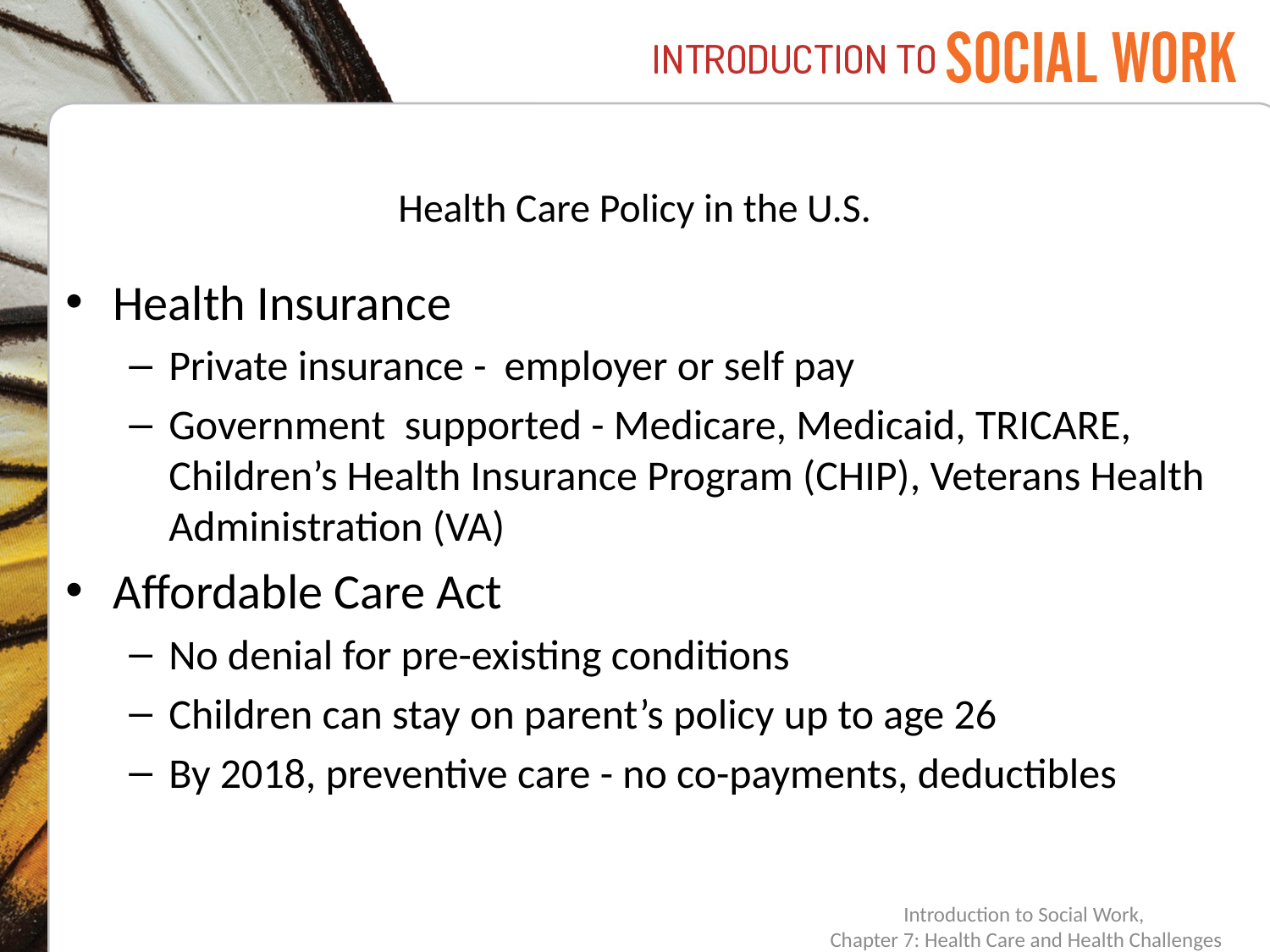

# Health Care Policy in the U.S.
Health Insurance
Private insurance -  employer or self pay
Government  supported - Medicare, Medicaid, TRICARE, Children’s Health Insurance Program (CHIP), Veterans Health Administration (VA)
Affordable Care Act
No denial for pre-existing conditions
Children can stay on parent’s policy up to age 26
By 2018, preventive care - no co-payments, deductibles

Introduction to Social Work,
Chapter 7: Health Care and Health Challenges